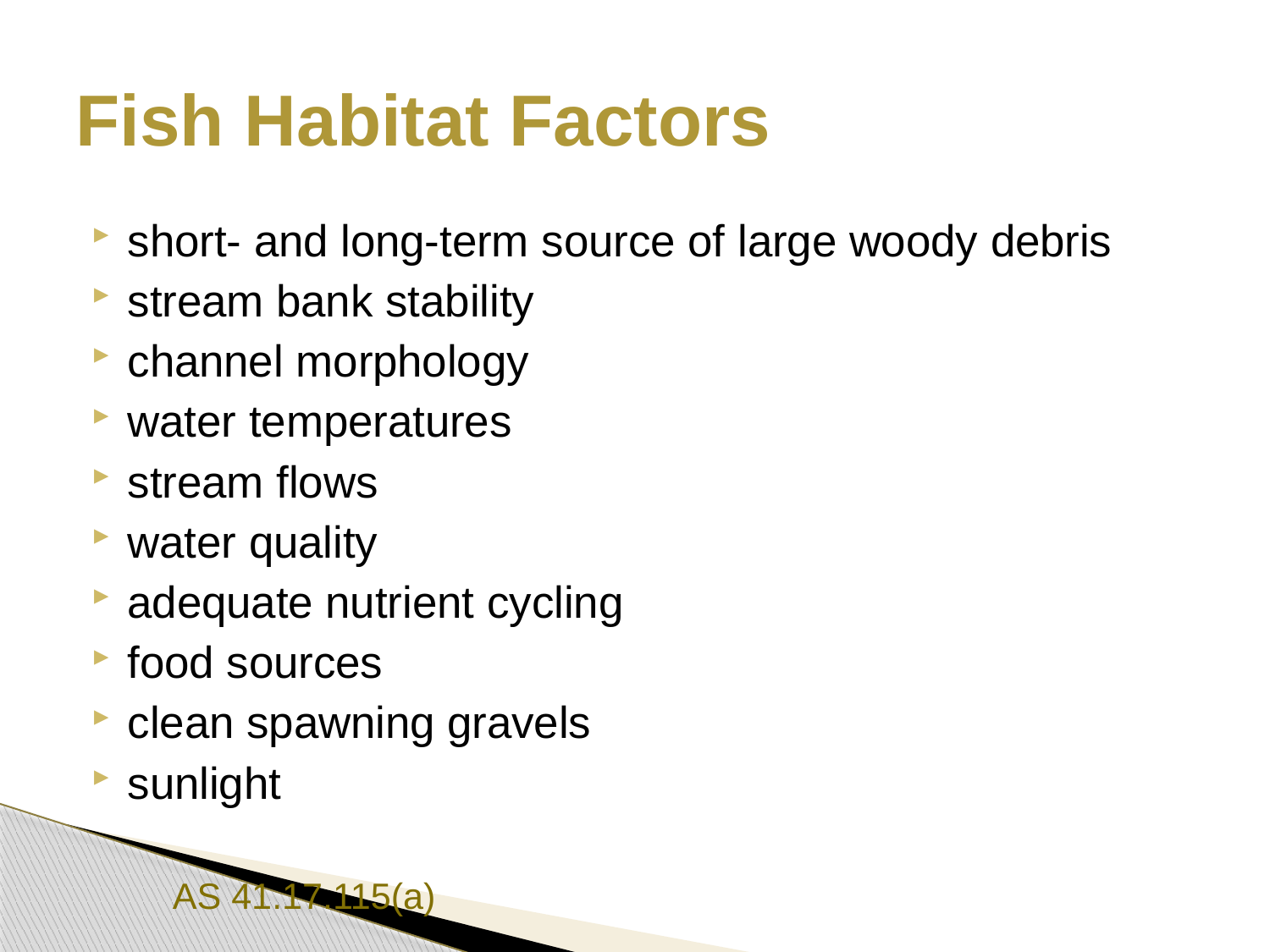

# Fish Habitat Factors
short‑ and long‑term source of large woody debris
stream bank stability
channel morphology
water temperatures
stream flows
water quality
adequate nutrient cycling
food sources
clean spawning gravels
sunlight

					        AS 41.17.115(a)